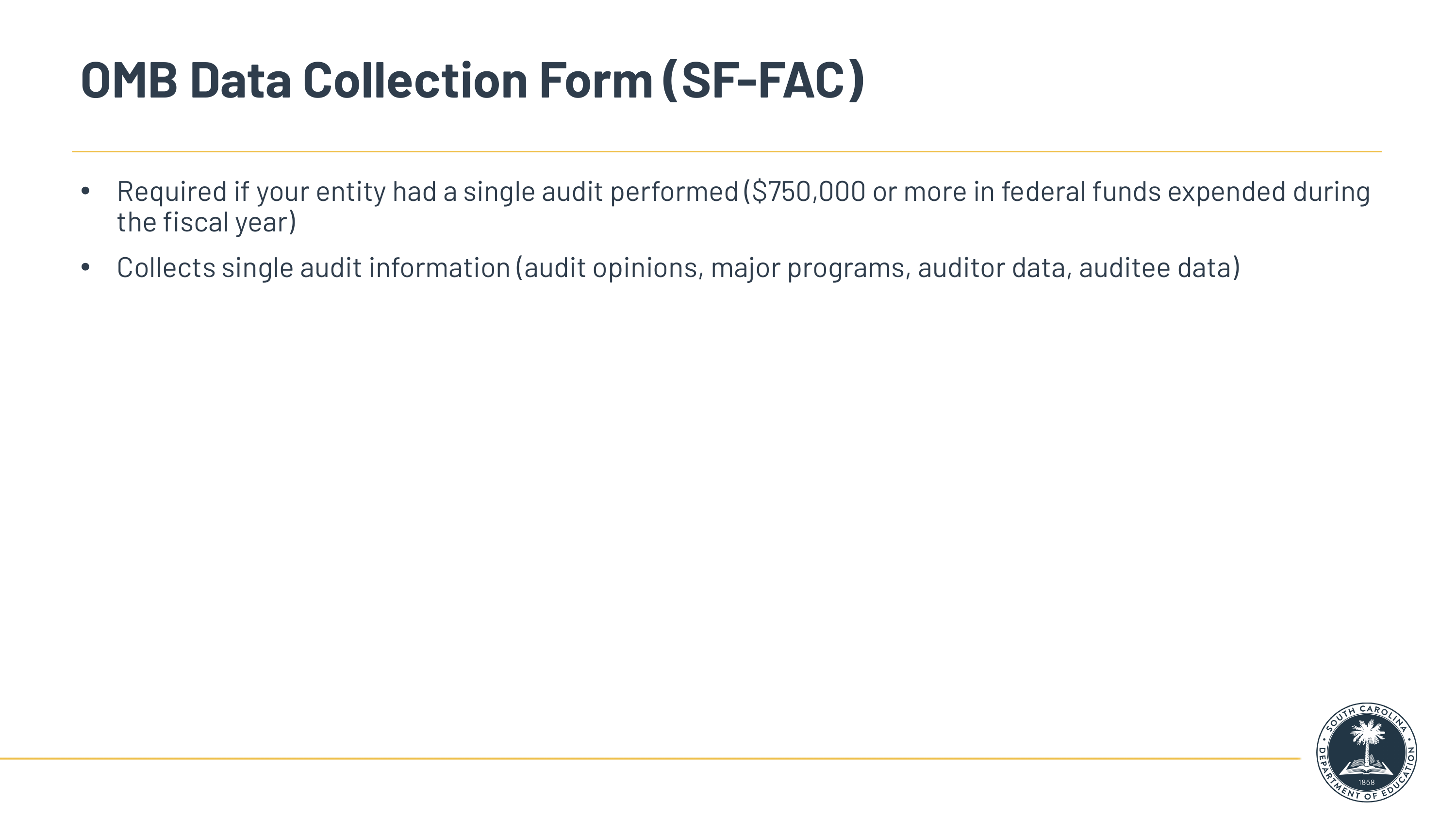

# OMB Data Collection Form (SF-FAC)
Required if your entity had a single audit performed ($750,000 or more in federal funds expended during the fiscal year)
Collects single audit information (audit opinions, major programs, auditor data, auditee data)